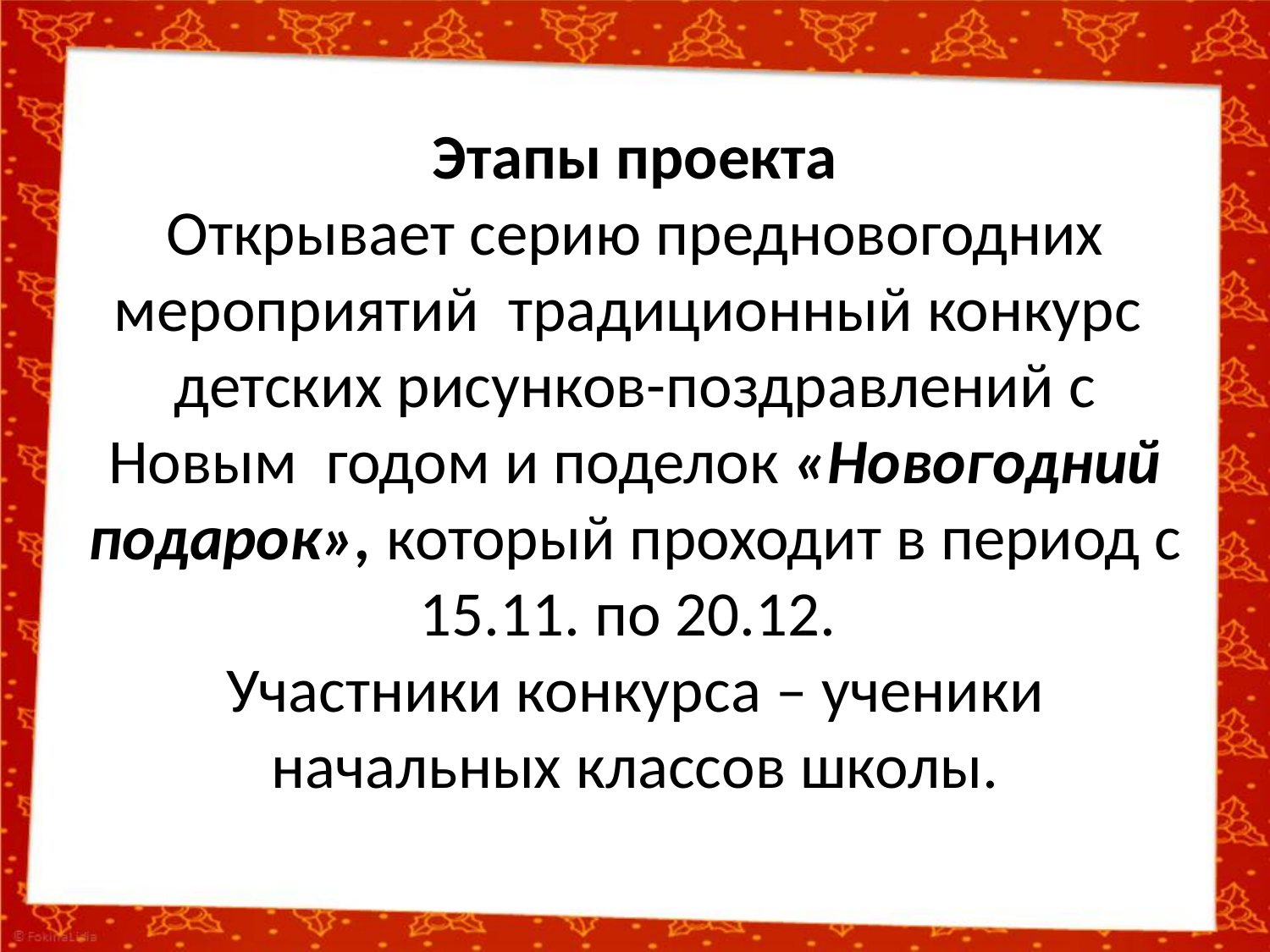

# Этапы проекта Открывает серию предновогодних мероприятий  традиционный конкурс  детских рисунков-поздравлений с Новым  годом и поделок «Новогодний подарок», который проходит в период с 15.11. по 20.12. Участники конкурса – ученики начальных классов школы.